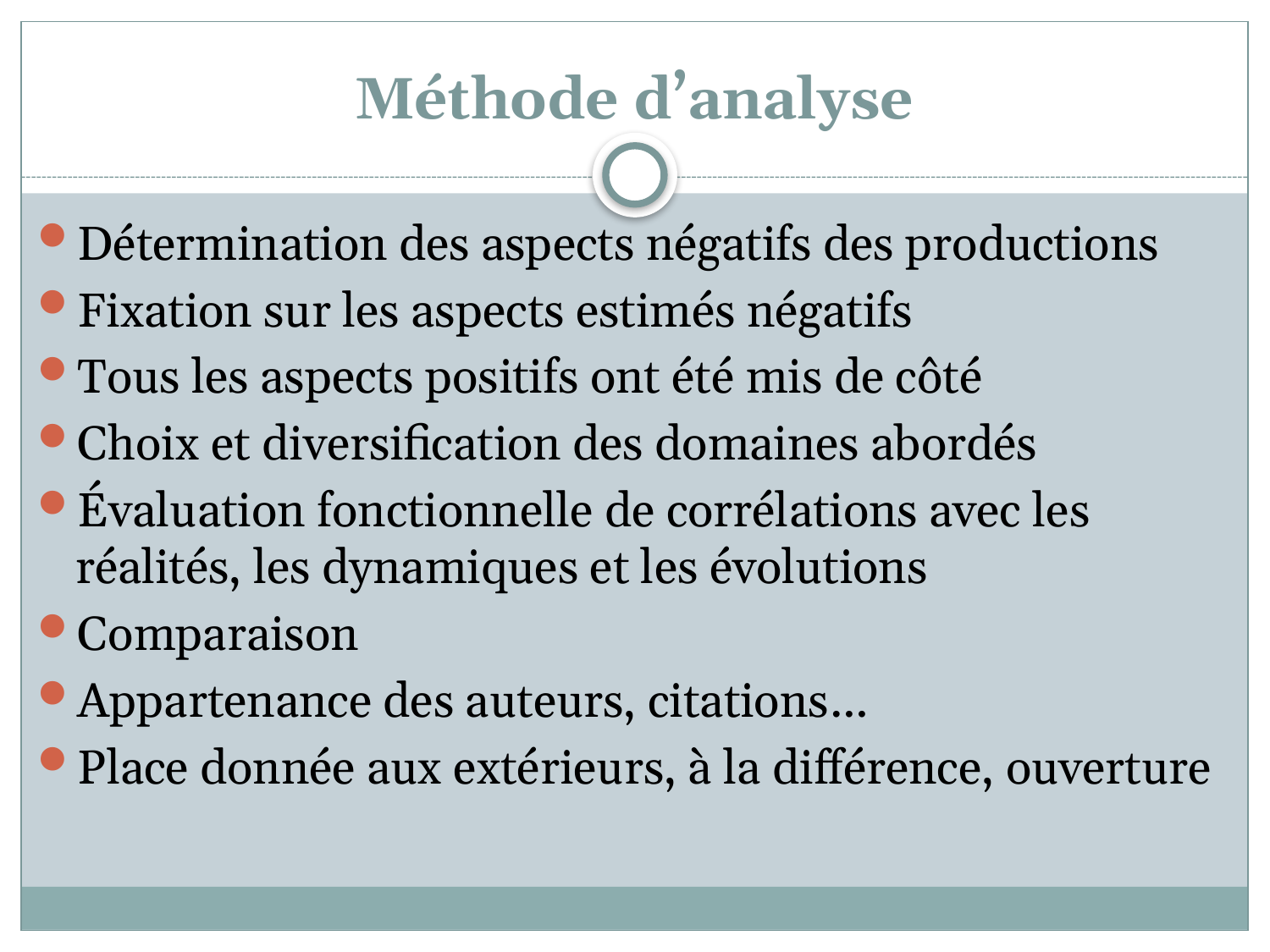

# Méthode d’analyse
Détermination des aspects négatifs des productions
Fixation sur les aspects estimés négatifs
Tous les aspects positifs ont été mis de côté
Choix et diversification des domaines abordés
Évaluation fonctionnelle de corrélations avec les réalités, les dynamiques et les évolutions
Comparaison
Appartenance des auteurs, citations…
Place donnée aux extérieurs, à la différence, ouverture